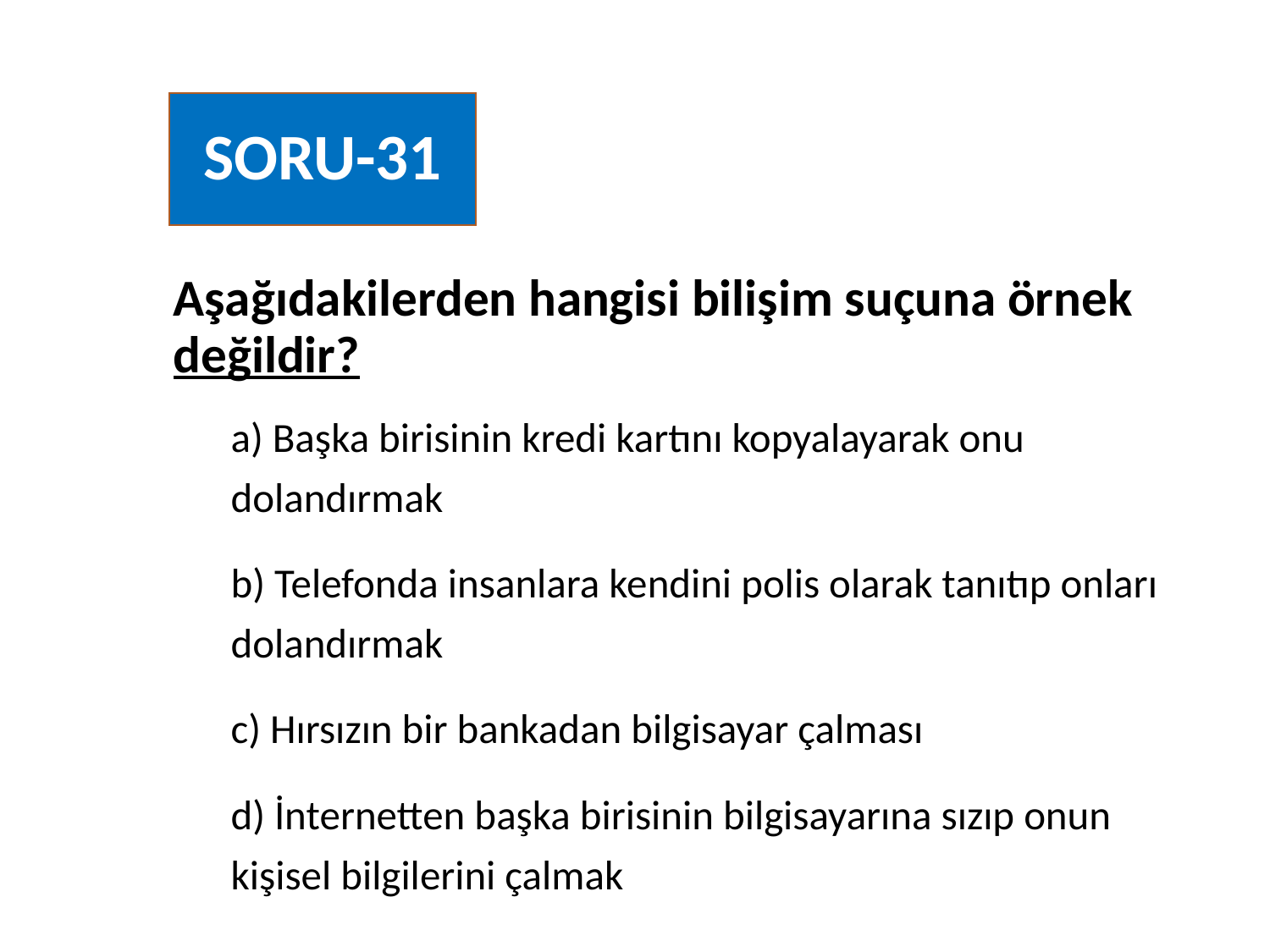

# SORU-31
Aşağıdakilerden hangisi bilişim suçuna örnek değildir?
a) Başka birisinin kredi kartını kopyalayarak onu dolandırmak
b) Telefonda insanlara kendini polis olarak tanıtıp onları dolandırmak
c) Hırsızın bir bankadan bilgisayar çalması
d) İnternetten başka birisinin bilgisayarına sızıp onun kişisel bilgilerini çalmak